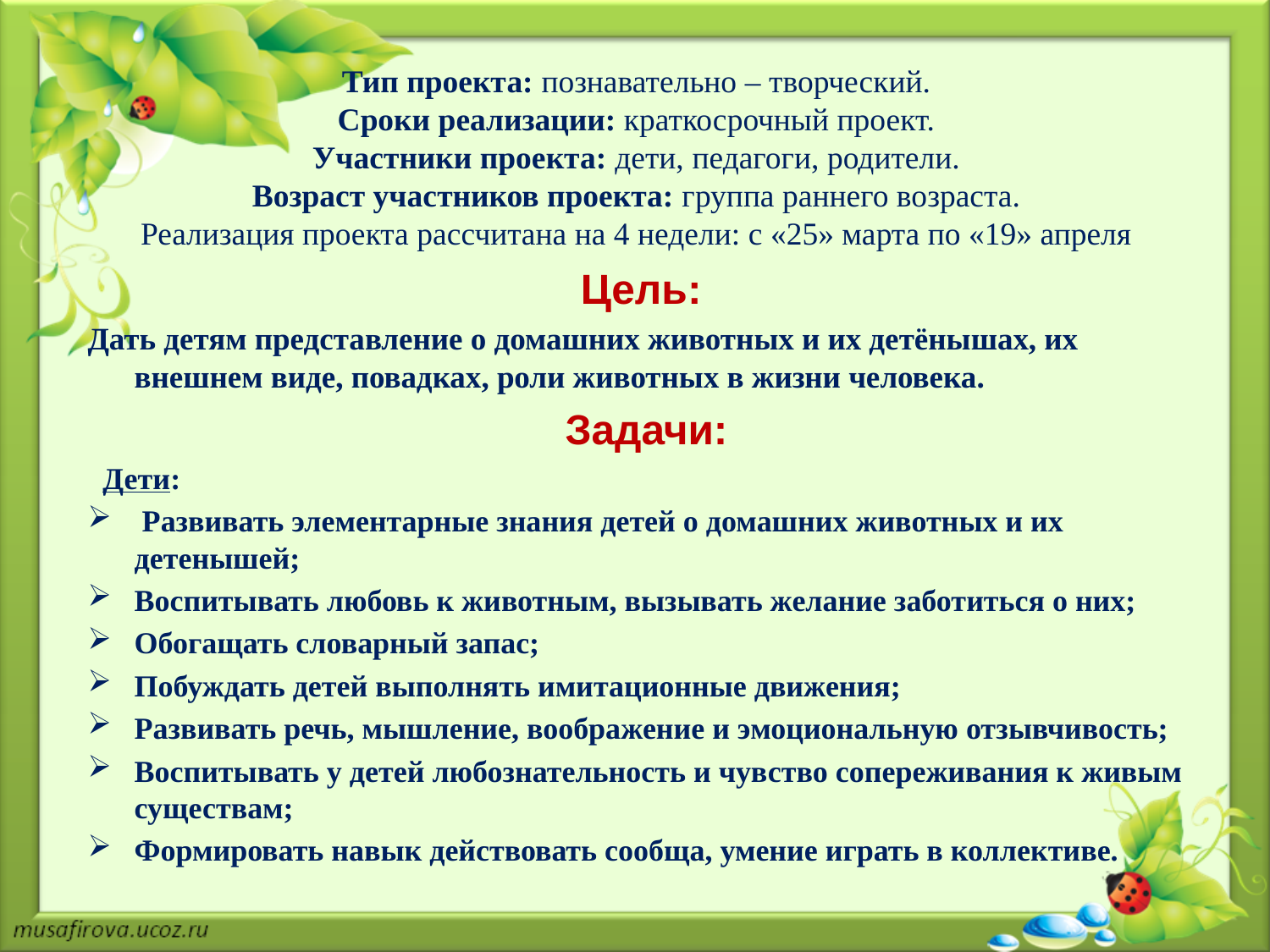

# Тип проекта: познавательно – творческий. Сроки реализации: краткосрочный проект. Участники проекта: дети, педагоги, родители. Возраст участников проекта: группа раннего возраста. Реализация проекта рассчитана на 4 недели: с «25» марта по «19» апреля
Цель:
Дать детям представление о домашних животных и их детёнышах, их внешнем виде, повадках, роли животных в жизни человека.
Задачи:
  Дети:
 Развивать элементарные знания детей о домашних животных и их детенышей;
Воспитывать любовь к животным, вызывать желание заботиться о них;
Обогащать словарный запас;
Побуждать детей выполнять имитационные движения;
Развивать речь, мышление, воображение и эмоциональную отзывчивость;
Воспитывать у детей любознательность и чувство сопереживания к живым существам;
Формировать навык действовать сообща, умение играть в коллективе.